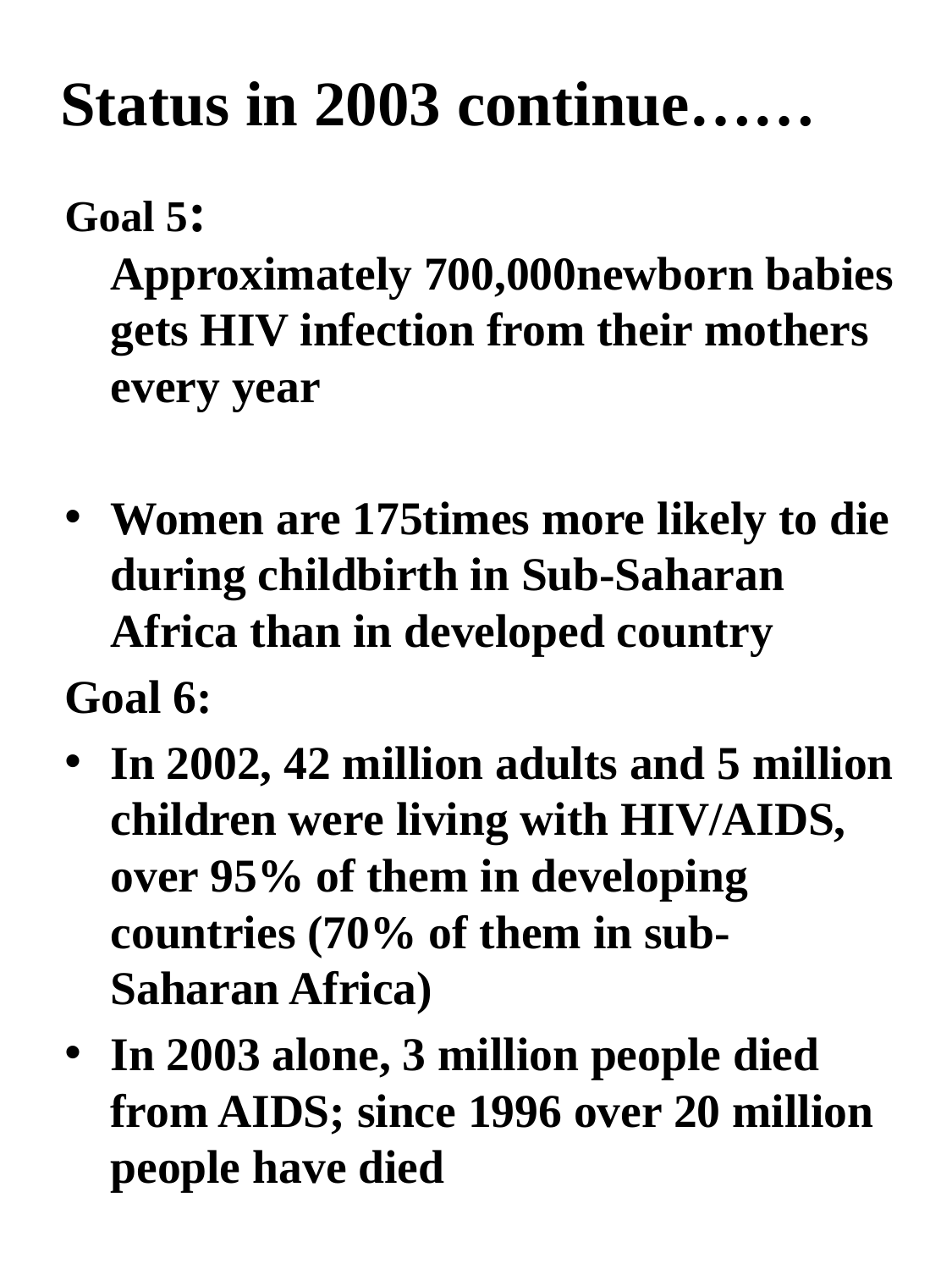

# Status in 2003 continue……
Goal 5:
Approximately 700,000newborn babies gets HIV infection from their mothers every year

Women are 175times more likely to die during childbirth in Sub-Saharan Africa than in developed country
Goal 6:
In 2002, 42 million adults and 5 million children were living with HIV/AIDS, over 95% of them in developing countries (70% of them in sub-Saharan Africa)
In 2003 alone, 3 million people died from AIDS; since 1996 over 20 million people have died